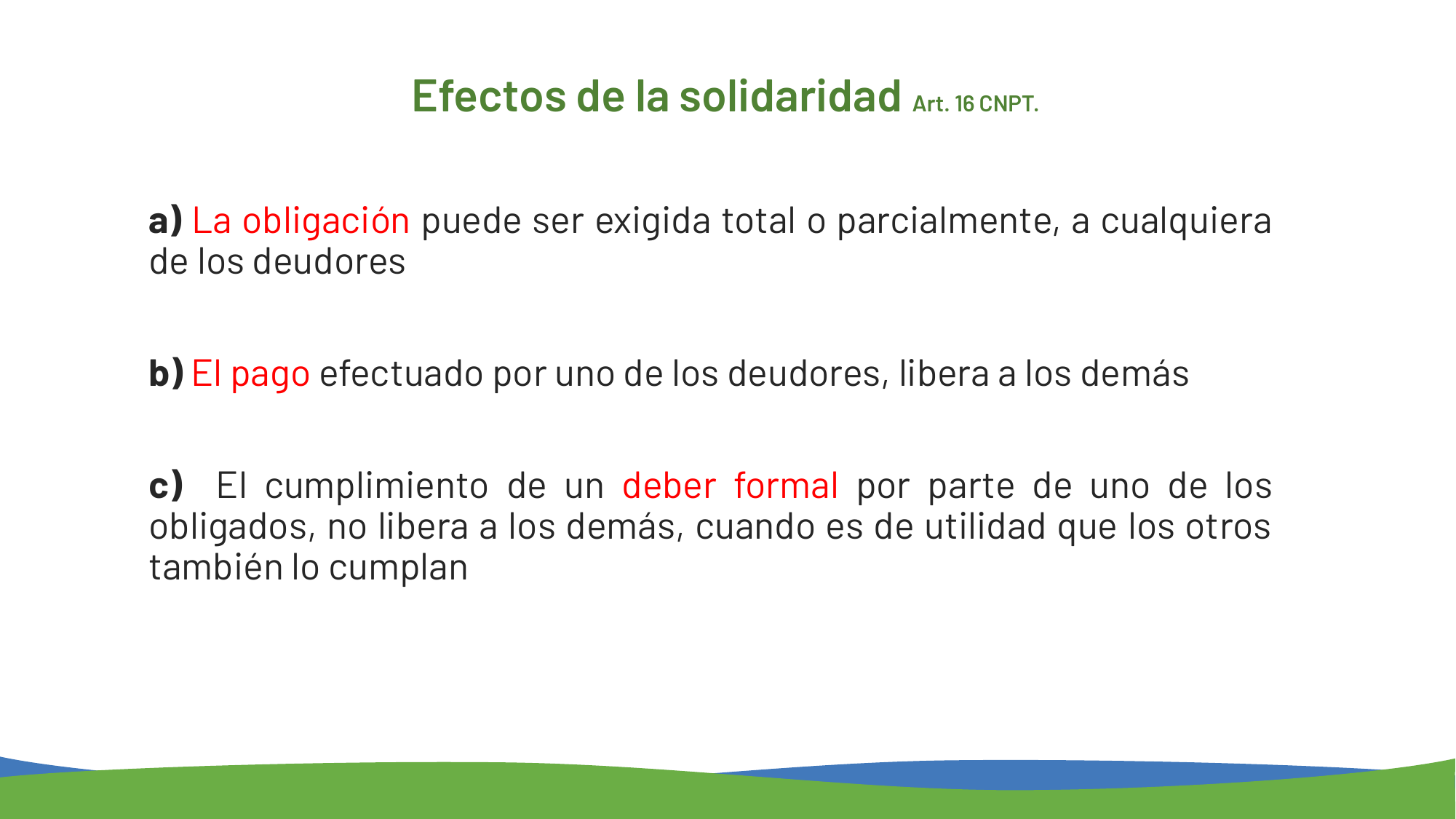

Efectos de la solidaridad Art. 16 CNPT.

a) La obligación puede ser exigida total o parcialmente, a cualquiera de los deudores

b) El pago efectuado por uno de los deudores, libera a los demás

c)  El cumplimiento de un deber formal por parte de uno de los obligados, no libera a los demás, cuando es de utilidad que los otros también lo cumplan